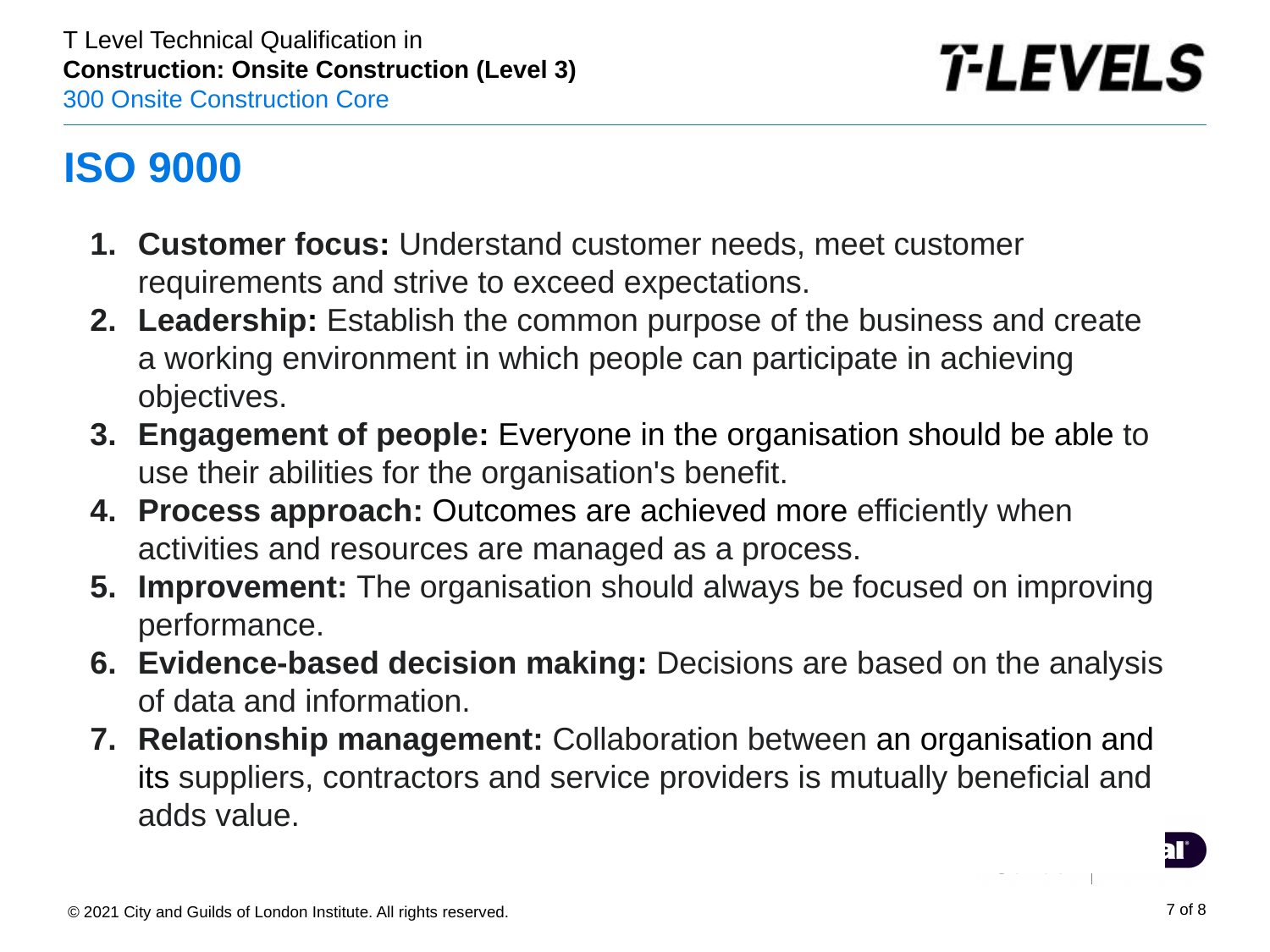

# ISO 9000
Customer focus: Understand customer needs, meet customer requirements and strive to exceed expectations.
Leadership: Establish the common purpose of the business and create a working environment in which people can participate in achieving objectives.
Engagement of people: Everyone in the organisation should be able to use their abilities for the organisation's benefit.
Process approach: Outcomes are achieved more efficiently when activities and resources are managed as a process.
Improvement: The organisation should always be focused on improving performance.
Evidence-based decision making: Decisions are based on the analysis of data and information.
Relationship management: Collaboration between an organisation and its suppliers, contractors and service providers is mutually beneficial and adds value.